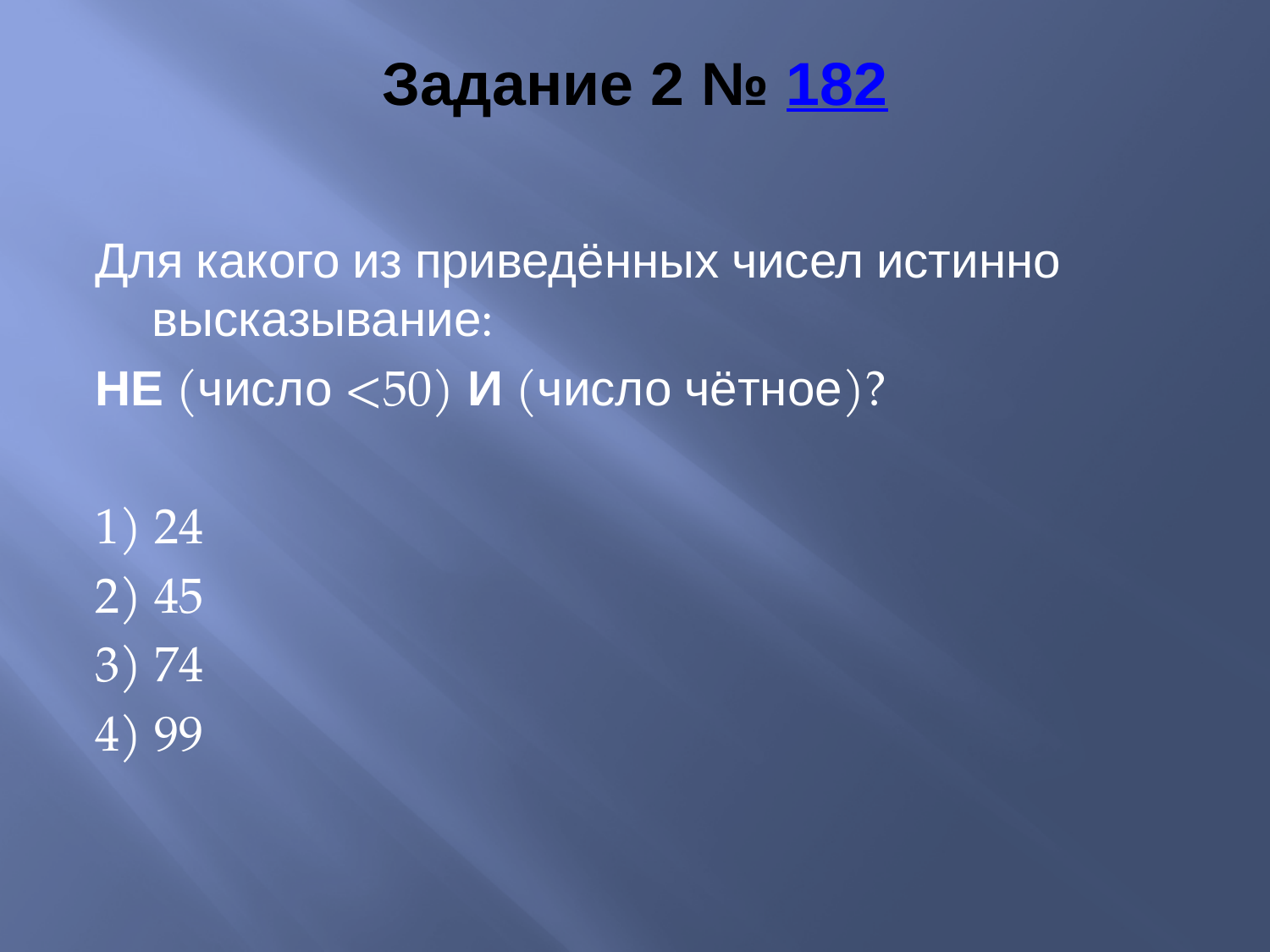

# Задание 2 № 182
Для какого из приведённых чисел истинно высказывание:
НЕ (число <50) И (число чётное)?

1) 24
2) 45
3) 74
4) 99